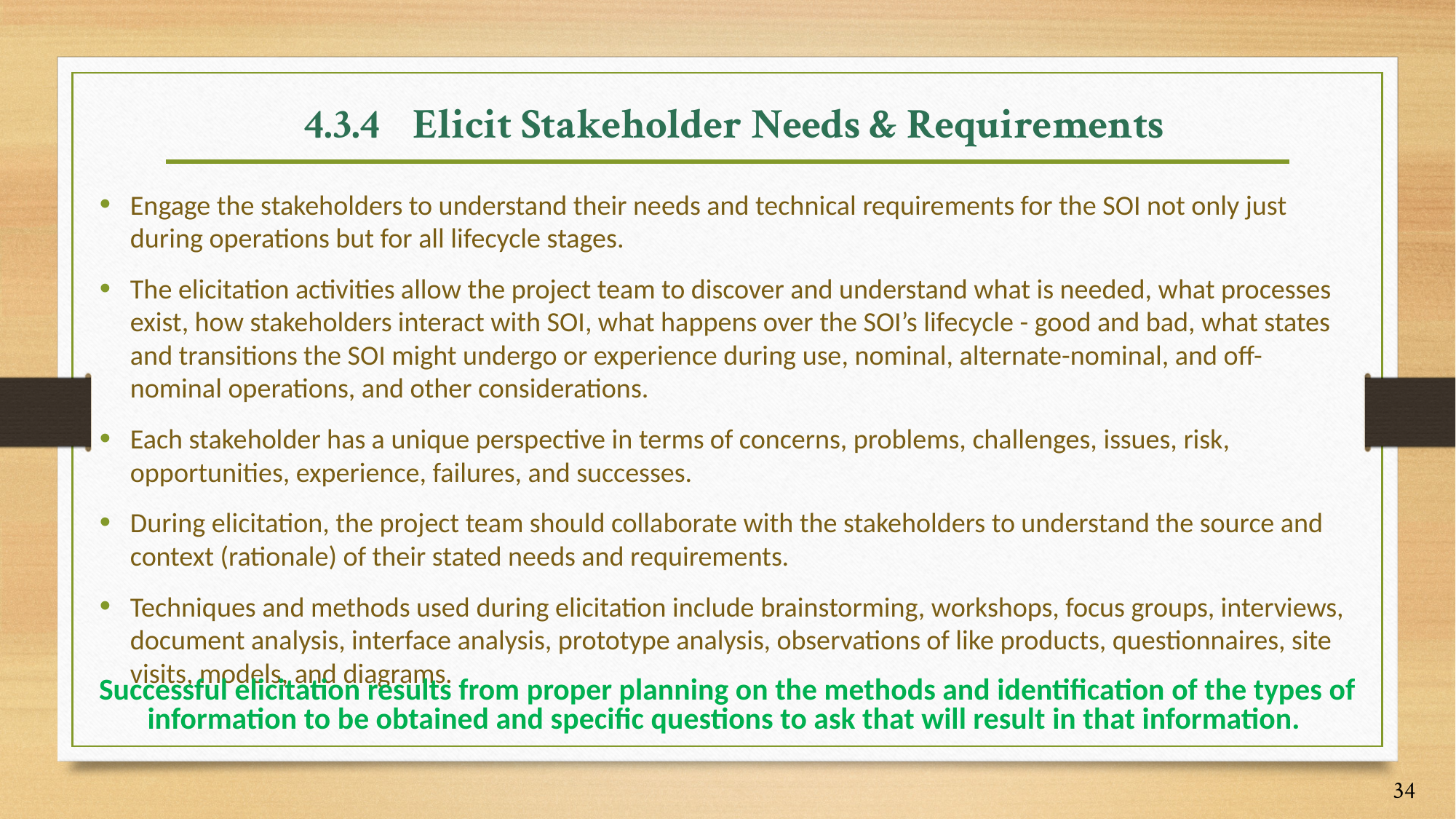

# 4.3.4	Elicit Stakeholder Needs & Requirements
Engage the stakeholders to understand their needs and technical requirements for the SOI not only just during operations but for all lifecycle stages.
The elicitation activities allow the project team to discover and understand what is needed, what processes exist, how stakeholders interact with SOI, what happens over the SOI’s lifecycle - good and bad, what states and transitions the SOI might undergo or experience during use, nominal, alternate-nominal, and off-nominal operations, and other considerations.
Each stakeholder has a unique perspective in terms of concerns, problems, challenges, issues, risk, opportunities, experience, failures, and successes.
During elicitation, the project team should collaborate with the stakeholders to understand the source and context (rationale) of their stated needs and requirements.
Techniques and methods used during elicitation include brainstorming, workshops, focus groups, interviews, document analysis, interface analysis, prototype analysis, observations of like products, questionnaires, site visits, models, and diagrams.
Successful elicitation results from proper planning on the methods and identification of the types of information to be obtained and specific questions to ask that will result in that information.
34